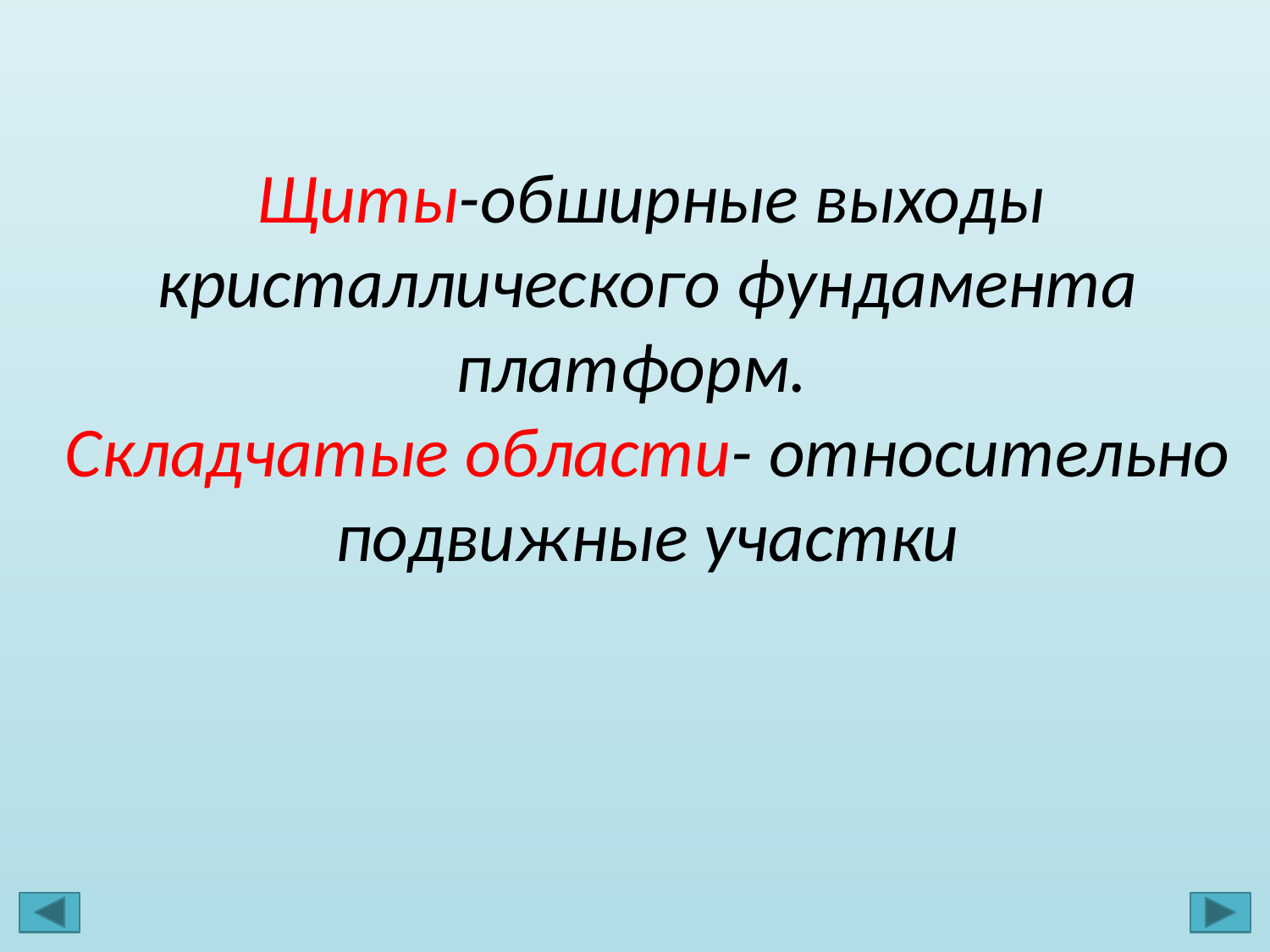

Щиты-обширные выходы кристаллического фундамента платформ.
Складчатые области- относительно подвижные участки